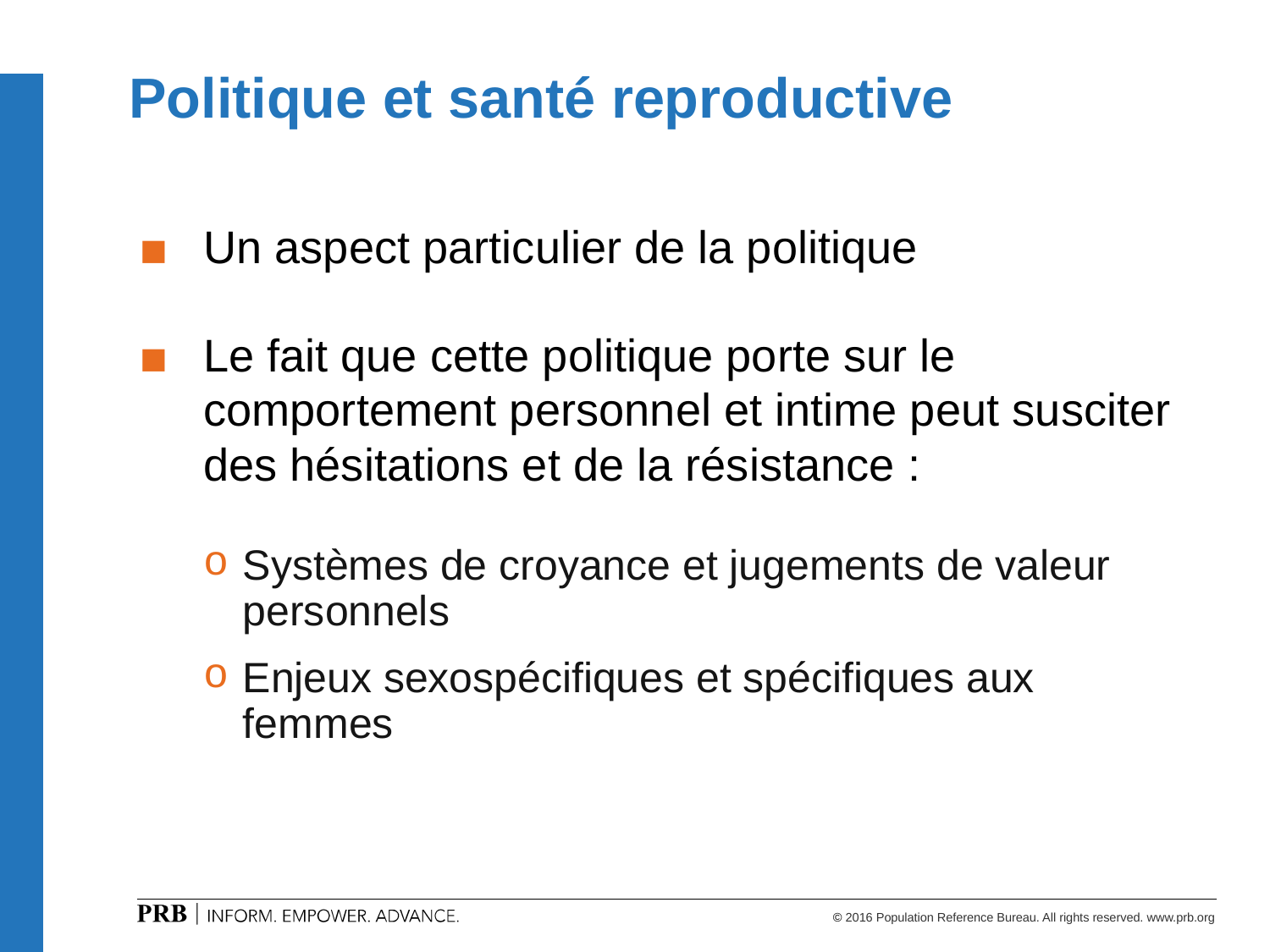

Politique et santé reproductive
Un aspect particulier de la politique
Le fait que cette politique porte sur le comportement personnel et intime peut susciter des hésitations et de la résistance :
Systèmes de croyance et jugements de valeur personnels
Enjeux sexospécifiques et spécifiques aux femmes